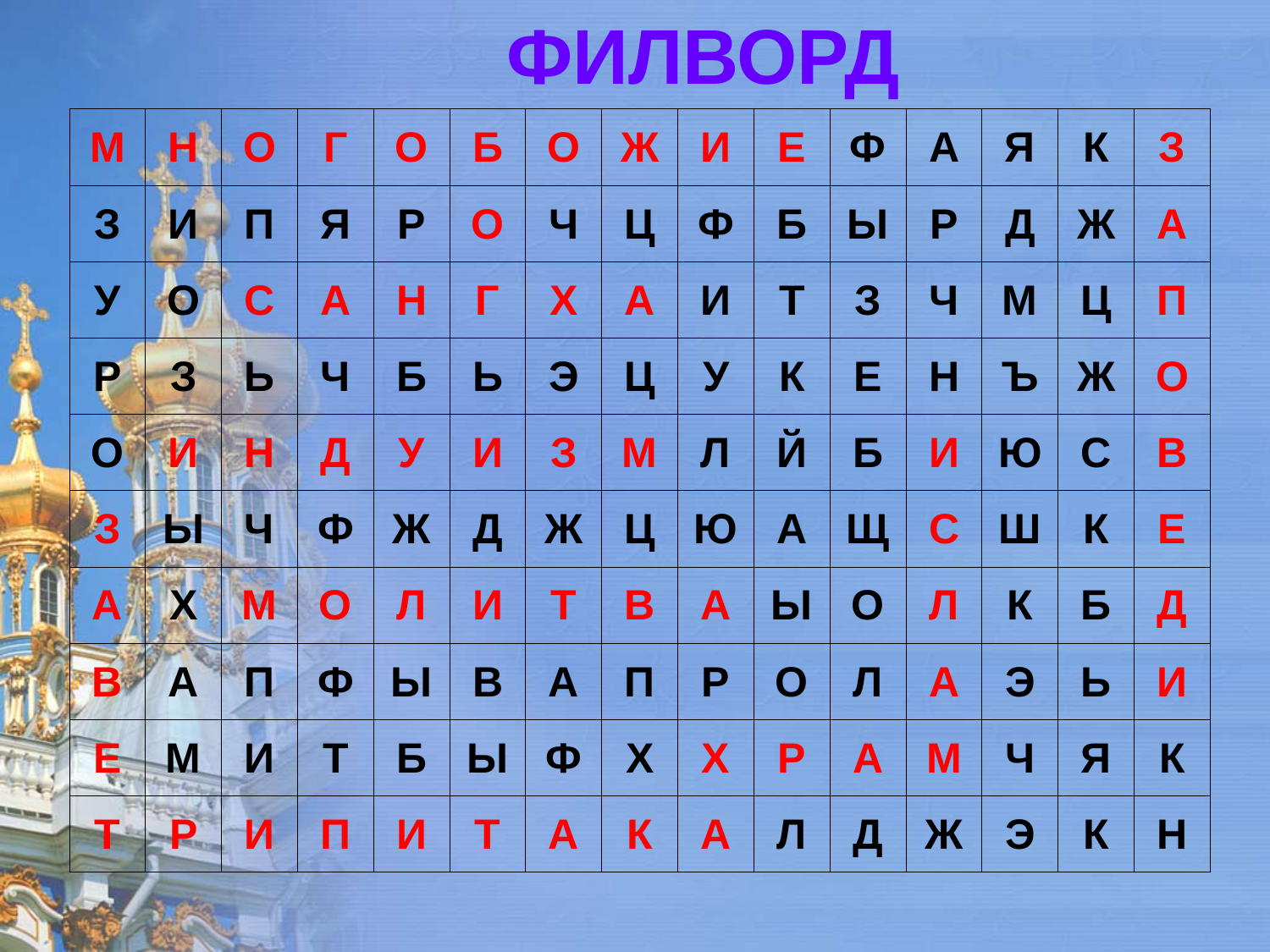

ФИЛВОРД

| М | Н | О | Г | О | Б | О | Ж | И | Е | Ф | А | Я | К | З |
| --- | --- | --- | --- | --- | --- | --- | --- | --- | --- | --- | --- | --- | --- | --- |
| З | И | П | Я | Р | О | Ч | Ц | Ф | Б | Ы | Р | Д | Ж | А |
| У | О | С | А | Н | Г | Х | А | И | Т | З | Ч | М | Ц | П |
| Р | З | Ь | Ч | Б | Ь | Э | Ц | У | К | Е | Н | Ъ | Ж | О |
| О | И | Н | Д | У | И | З | М | Л | Й | Б | И | Ю | С | В |
| З | Ы | Ч | Ф | Ж | Д | Ж | Ц | Ю | А | Щ | С | Ш | К | Е |
| А | Х | М | О | Л | И | Т | В | А | Ы | О | Л | К | Б | Д |
| В | А | П | Ф | Ы | В | А | П | Р | О | Л | А | Э | Ь | И |
| Е | М | И | Т | Б | Ы | Ф | Х | Х | Р | А | М | Ч | Я | К |
| Т | Р | И | П | И | Т | А | К | А | Л | Д | Ж | Э | К | Н |